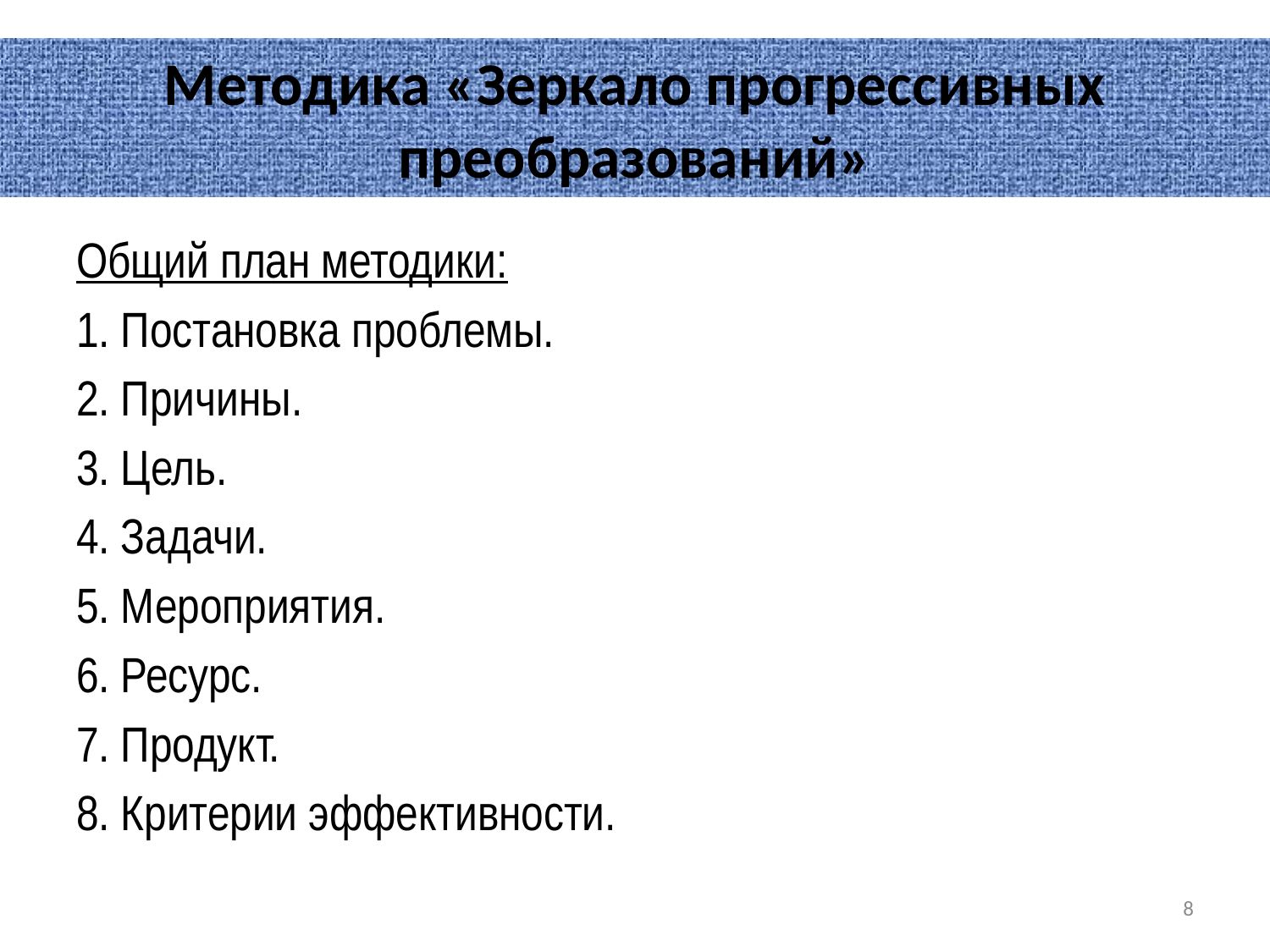

# Методика «Зеркало прогрессивных преобразований»
Общий план методики:
1. Постановка проблемы.
2. Причины.
3. Цель.
4. Задачи.
5. Мероприятия.
6. Ресурс.
7. Продукт.
8. Критерии эффективности.

8